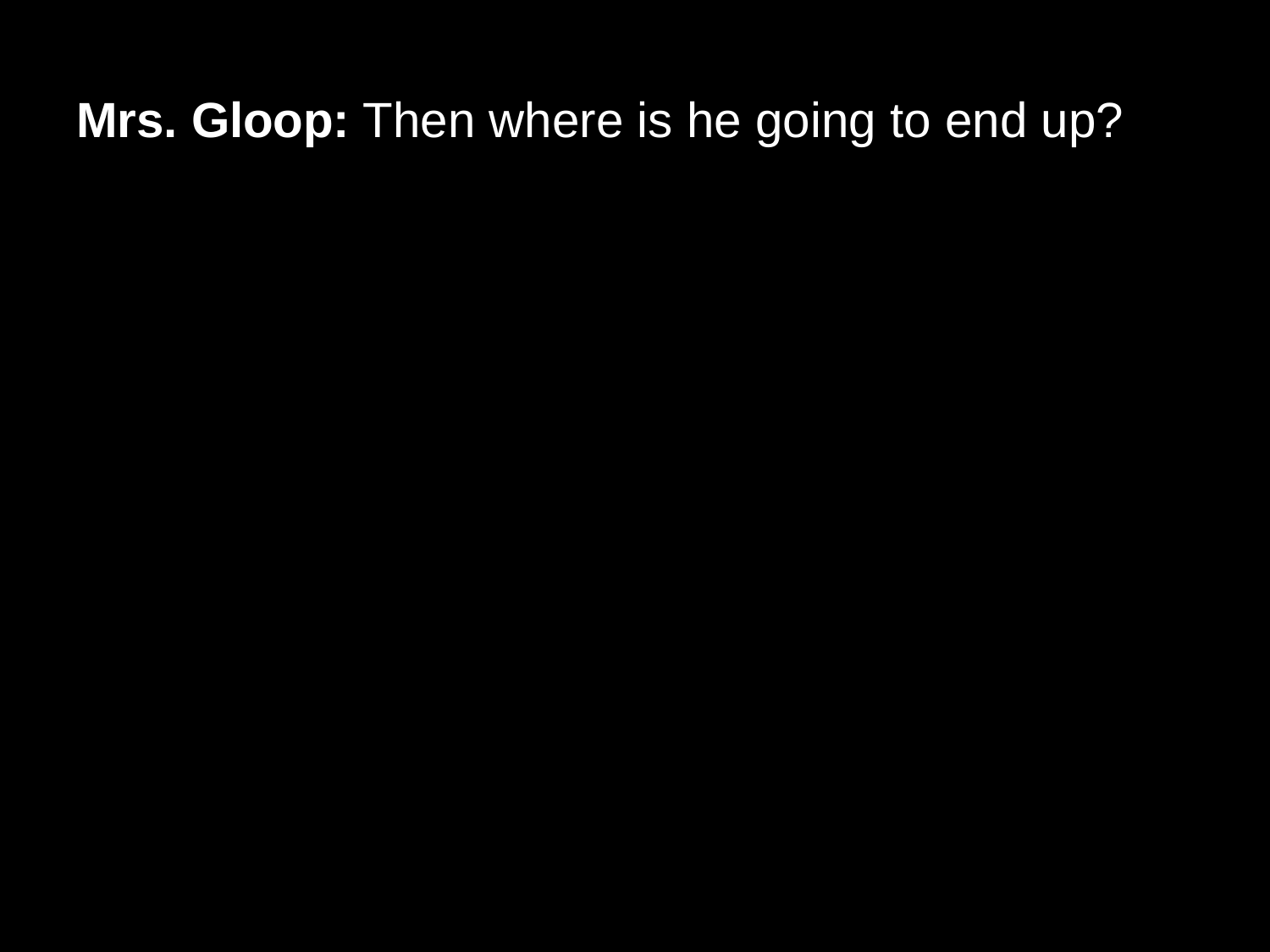

# Mrs. Gloop: Then where is he going to end up?